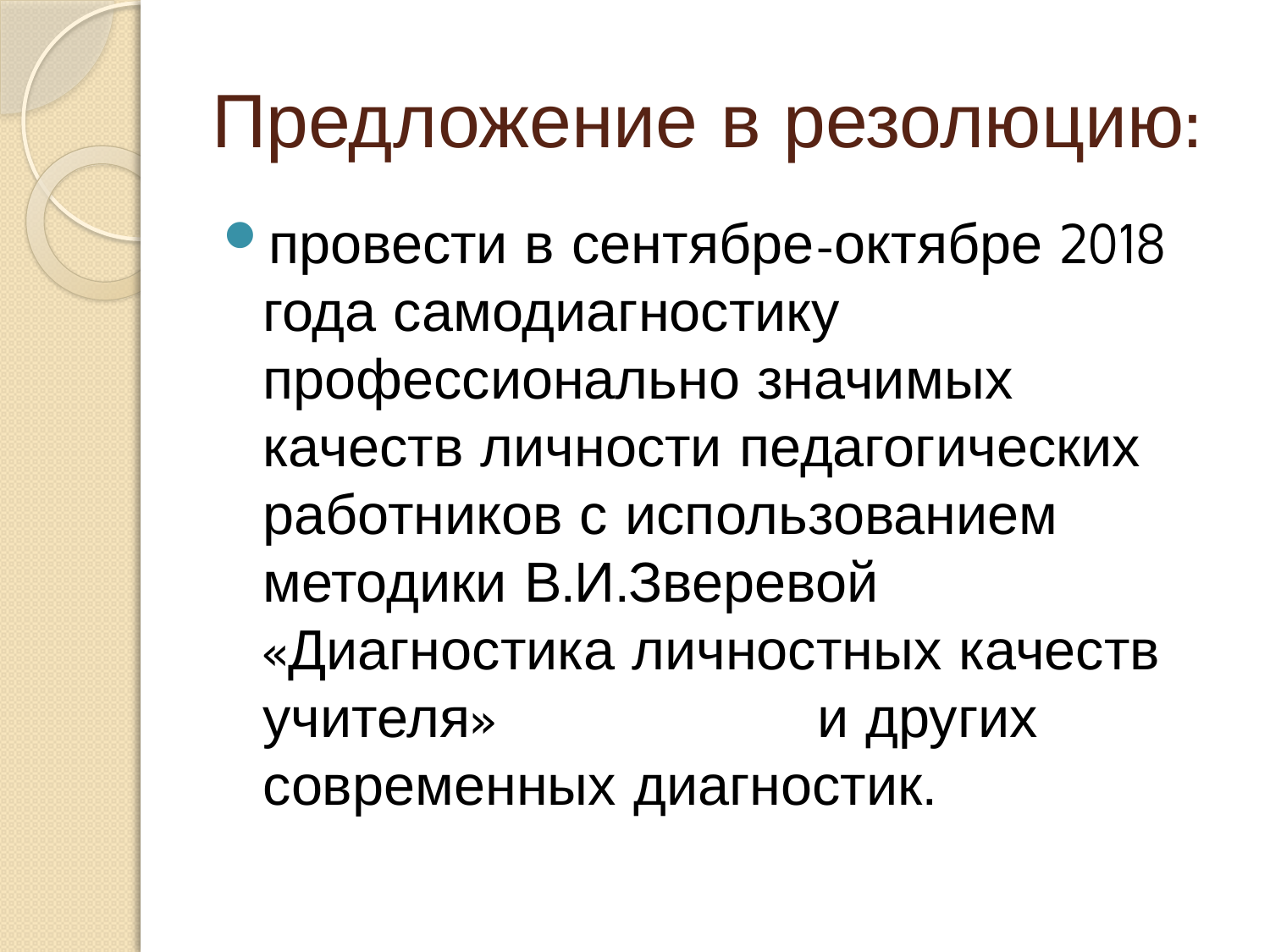

# Предложение в резолюцию:
провести в сентябре-октябре 2018 года самодиагностику профессионально значимых качеств личности педагогических работников с использованием методики В.И.Зверевой «Диагностика личностных качеств учителя»                   и других современных диагностик.